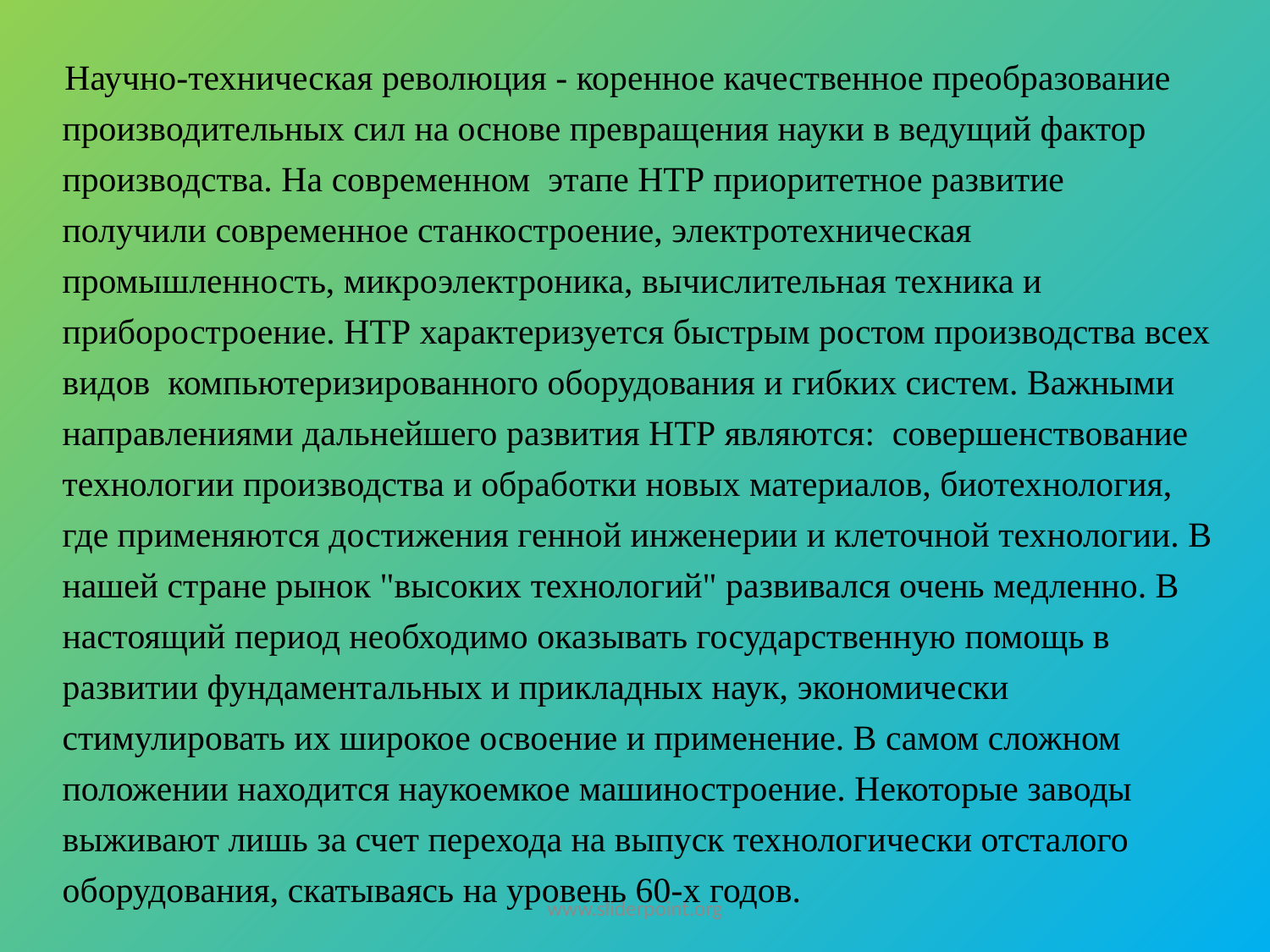

Научно-техническая революция - коренное качественное преобразование производительных сил на основе превращения науки в ведущий фактор производства. На современном  этапе НТР приоритетное развитие получили современное станкостроение, электротехническая промышленность, микроэлектроника, вычислительная техника и приборостроение. НТР характеризуется быстрым ростом производства всех видов  компьютеризированного оборудования и гибких систем. Важными направлениями дальнейшего развития НТР являются:  совершенствование технологии производства и обработки новых материалов, биотехнология, где применяются достижения генной инженерии и клеточной технологии. В нашей стране рынок "высоких технологий" развивался очень медленно. В настоящий период необходимо оказывать государственную помощь в развитии фундаментальных и прикладных наук, экономически стимулировать их широкое освоение и применение. В самом сложном положении находится наукоемкое машиностроение. Некоторые заводы выживают лишь за счет перехода на выпуск технологически отсталого оборудования, скатываясь на уровень 60-х годов.

www.sliderpoint.org